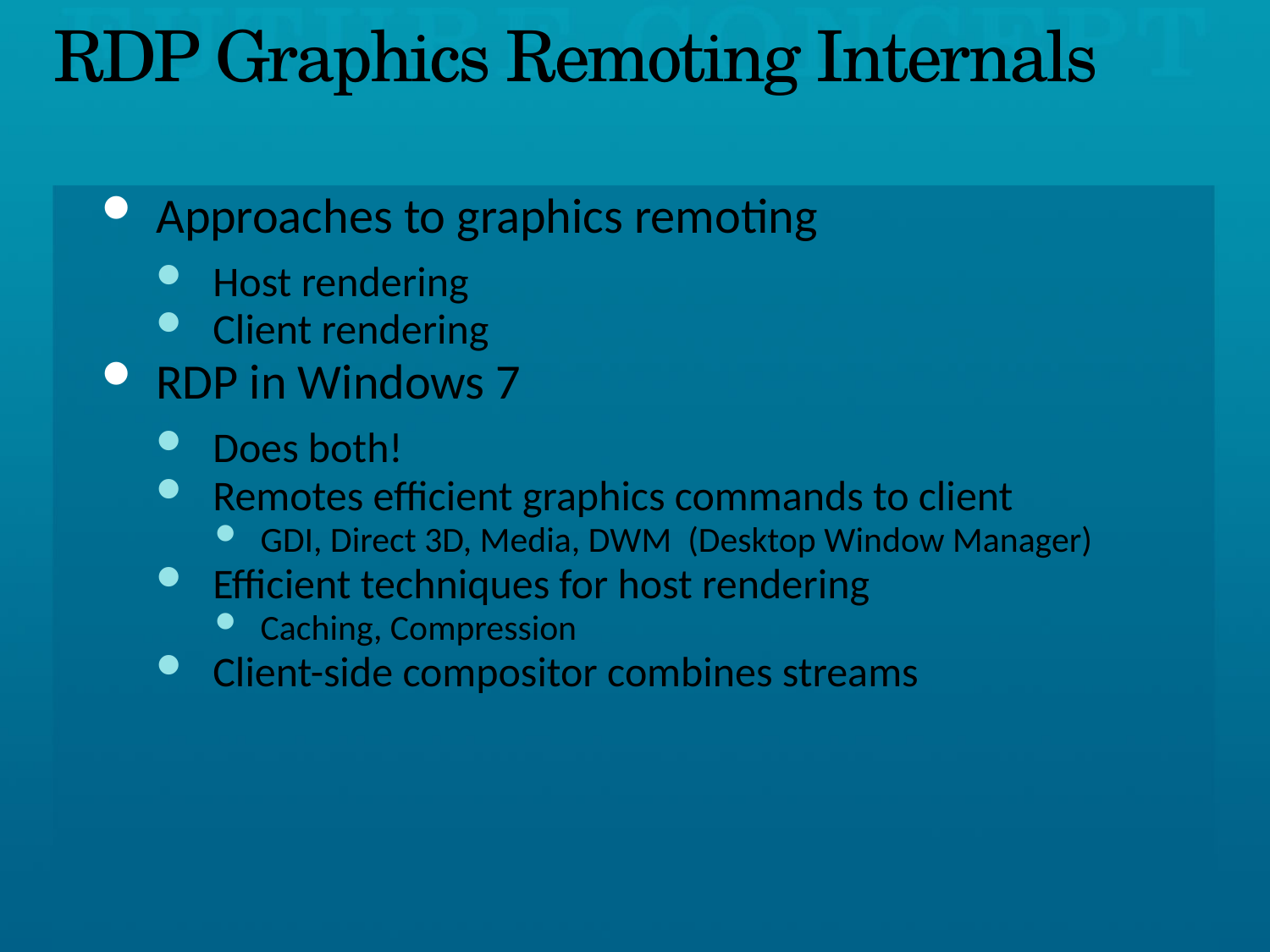

# RDP Graphics Remoting Internals
Approaches to graphics remoting
Host rendering
Client rendering
RDP in Windows 7
Does both!
Remotes efficient graphics commands to client
GDI, Direct 3D, Media, DWM  (Desktop Window Manager)
Efficient techniques for host rendering
Caching, Compression
Client-side compositor combines streams